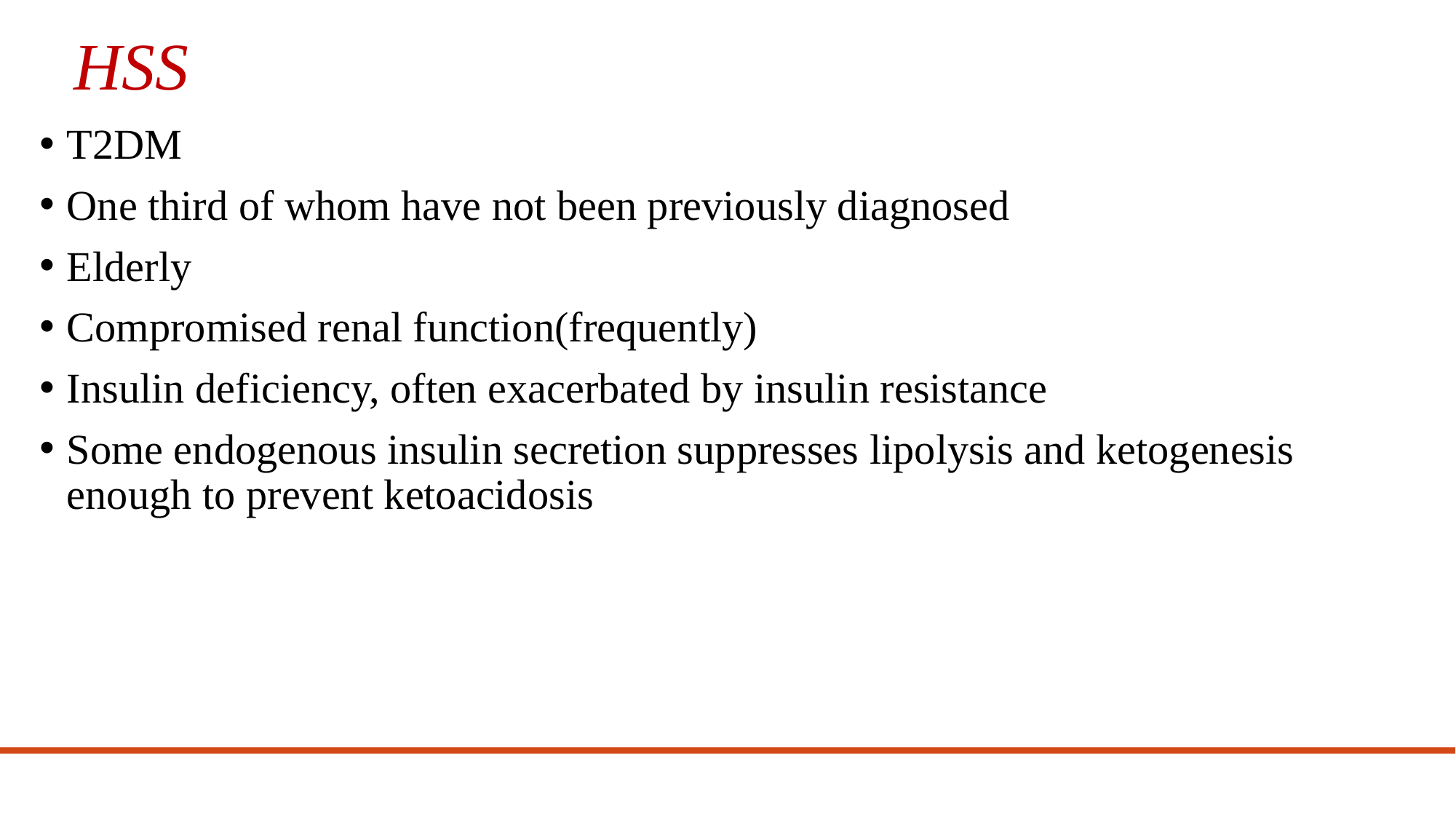

# HSS
T2DM
One third of whom have not been previously diagnosed
Elderly
Compromised renal function(frequently)
Insulin deficiency, often exacerbated by insulin resistance
Some endogenous insulin secretion suppresses lipolysis and ketogenesis enough to prevent ketoacidosis